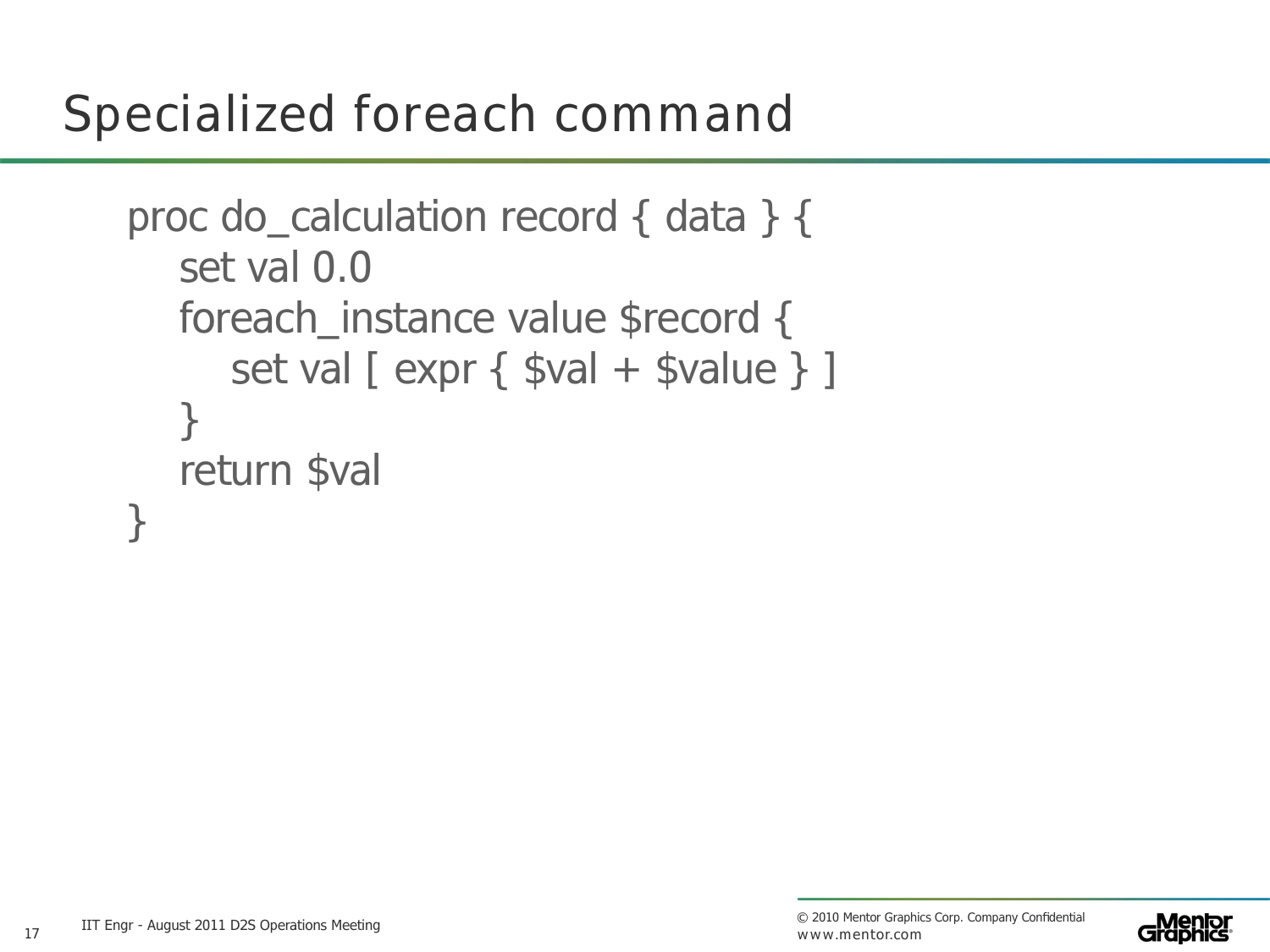

# Specialized foreach command
proc do_calculation record { data } {
    set val 0.0
    foreach_instance value $record {
        set val [ expr { $val + $value } ]
    }
    return $val
}
IIT Engr - August 2011 D2S Operations Meeting